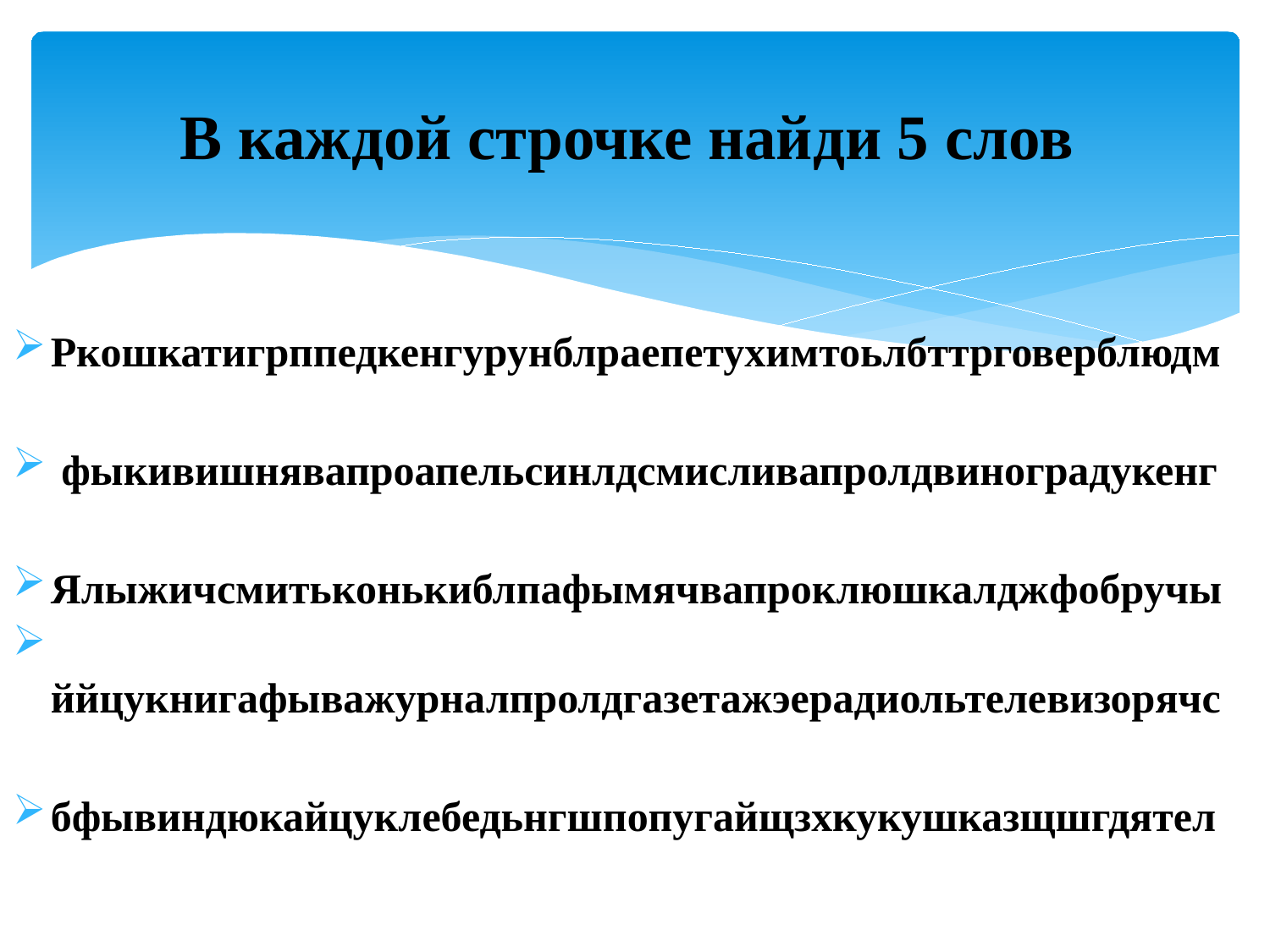

# В каждой строчке найди 5 слов
Ркошкатигрппедкенгурунблраепетухимтоьлбттрговерблюдм

 фыкивишнявапроапельсинлдсмисливапролдвиноградукенг

Ялыжичсмитьконькиблпафымячвапроклюшкалджфобручы
 ййцукнигафыважурналпролдгазетажэерадиольтелевизорячс

бфывиндюкайцуклебедьнгшпопугайщзхкукушказщшгдятел